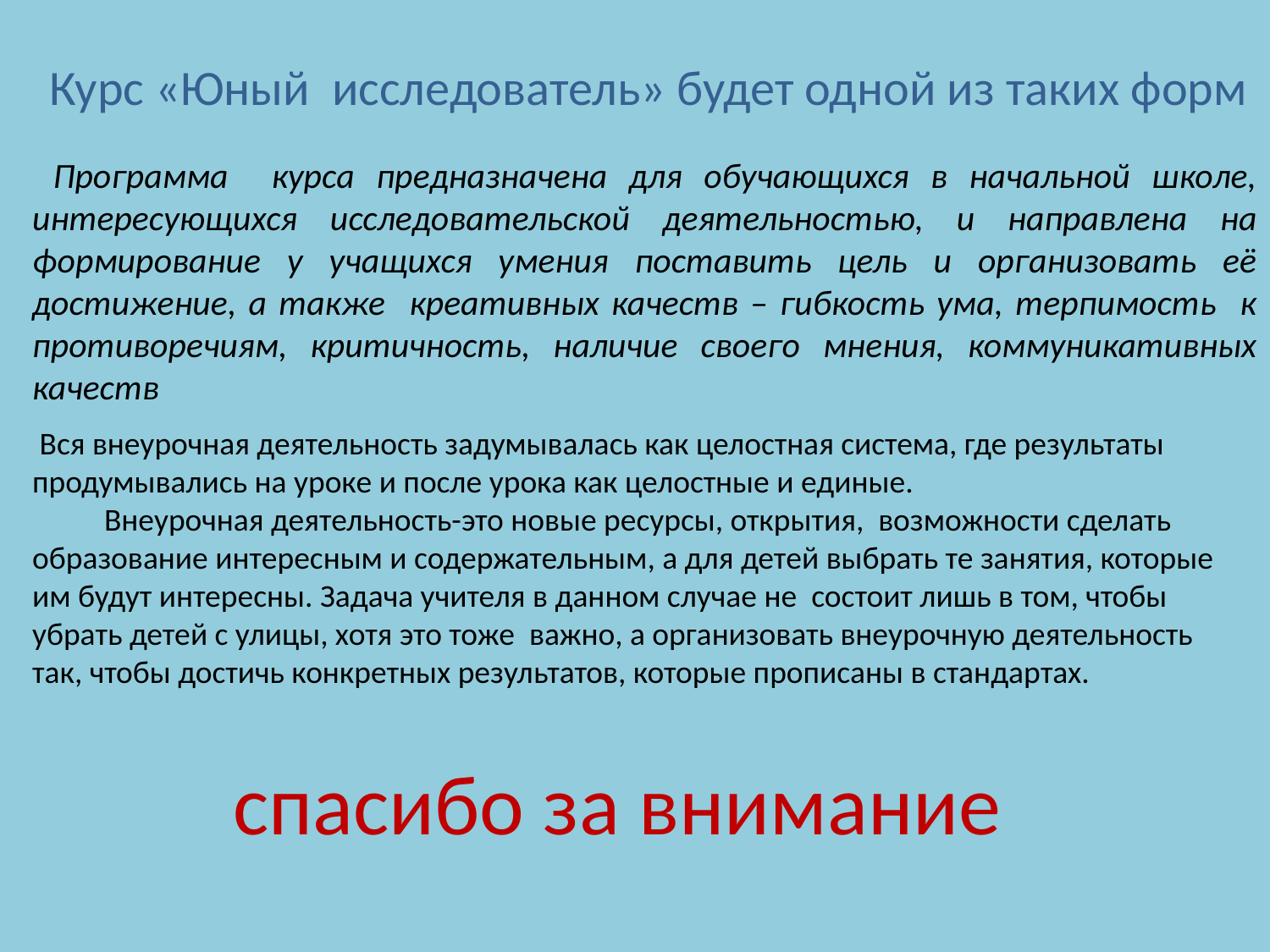

Курс «Юный  исследователь» будет одной из таких форм

 Программа  курса предназначена для обучающихся в начальной школе, интересующихся исследовательской деятельностью, и направлена на формирование у учащихся умения поставить цель и организовать её достижение, а также  креативных качеств – гибкость ума, терпимость  к противоречиям, критичность, наличие своего мнения, коммуникативных качеств
 Вся внеурочная деятельность задумывалась как целостная система, где результаты продумывались на уроке и после урока как целостные и единые.
          Внеурочная деятельность-это новые ресурсы, открытия,  возможности сделать образование интересным и содержательным, а для детей выбрать те занятия, которые им будут интересны. Задача учителя в данном случае не  состоит лишь в том, чтобы убрать детей с улицы, хотя это тоже  важно, а организовать внеурочную деятельность так, чтобы достичь конкретных результатов, которые прописаны в стандартах.
        спасибо за внимание